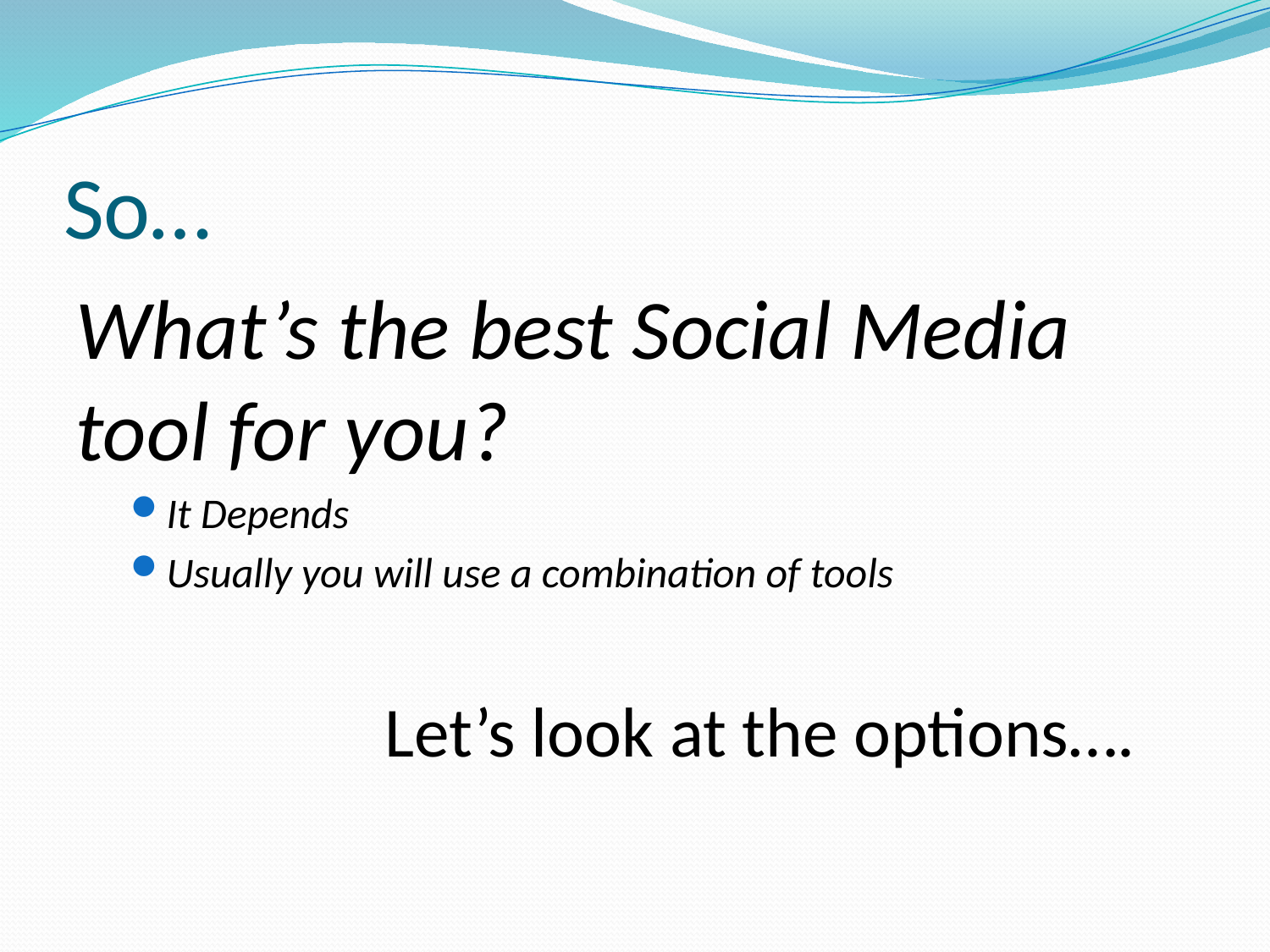

# So…
What’s the best Social Media tool for you?
It Depends
Usually you will use a combination of tools

		Let’s look at the options….